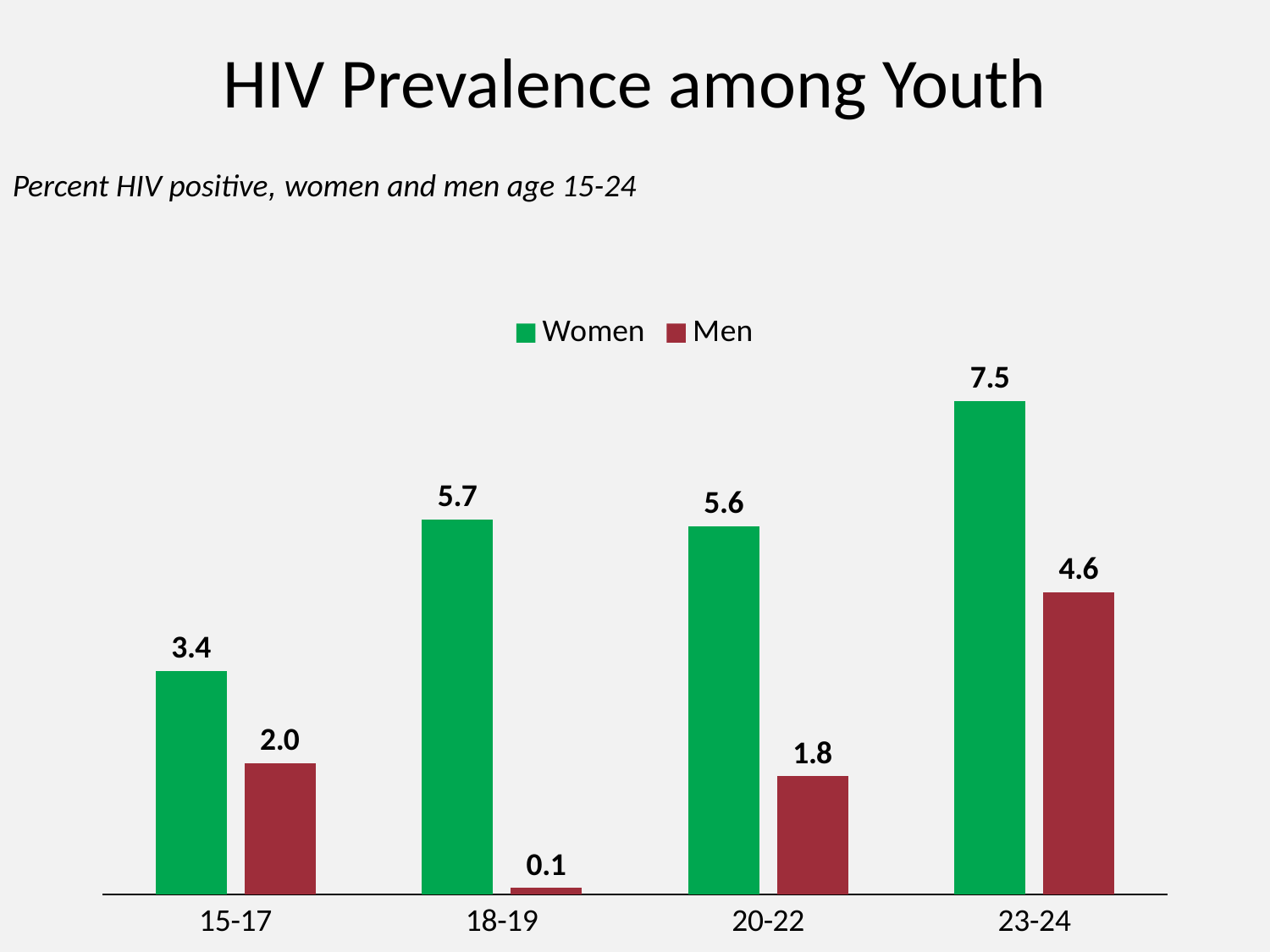

# HIV Prevalence among Youth
Percent HIV positive, women and men age 15-24

### Chart

| Category | Women | Men |
|---|---|---|
| 15-17 | 3.4 | 2.0 |
| 18-19 | 5.7 | 0.1 |
| 20-22 | 5.6 | 1.8 |
| 23-24 | 7.5 | 4.6 |